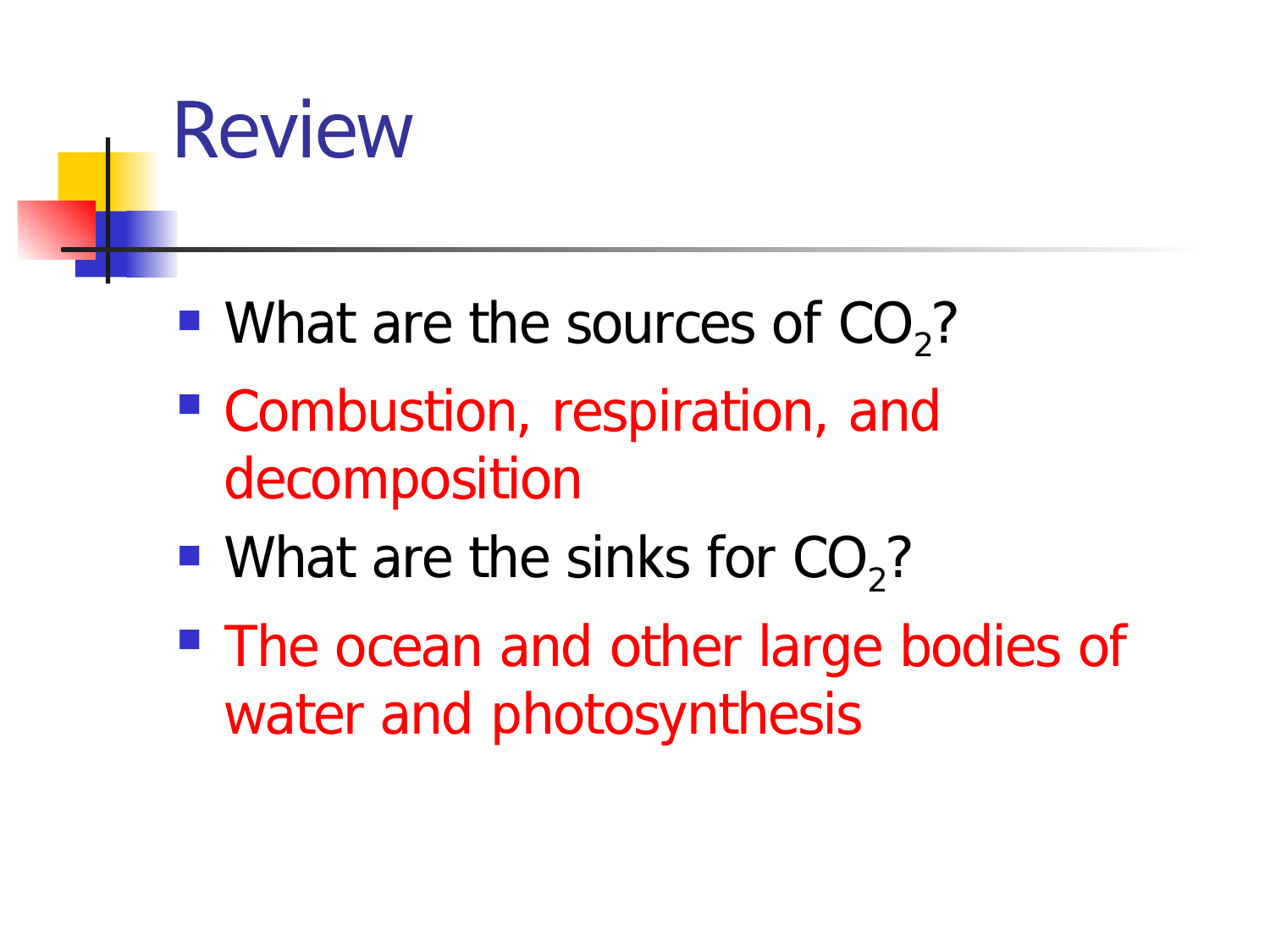

# Review
What are the sources of CO2?
Combustion, respiration, and decomposition
What are the sinks for CO2?
The ocean and other large bodies of water and photosynthesis